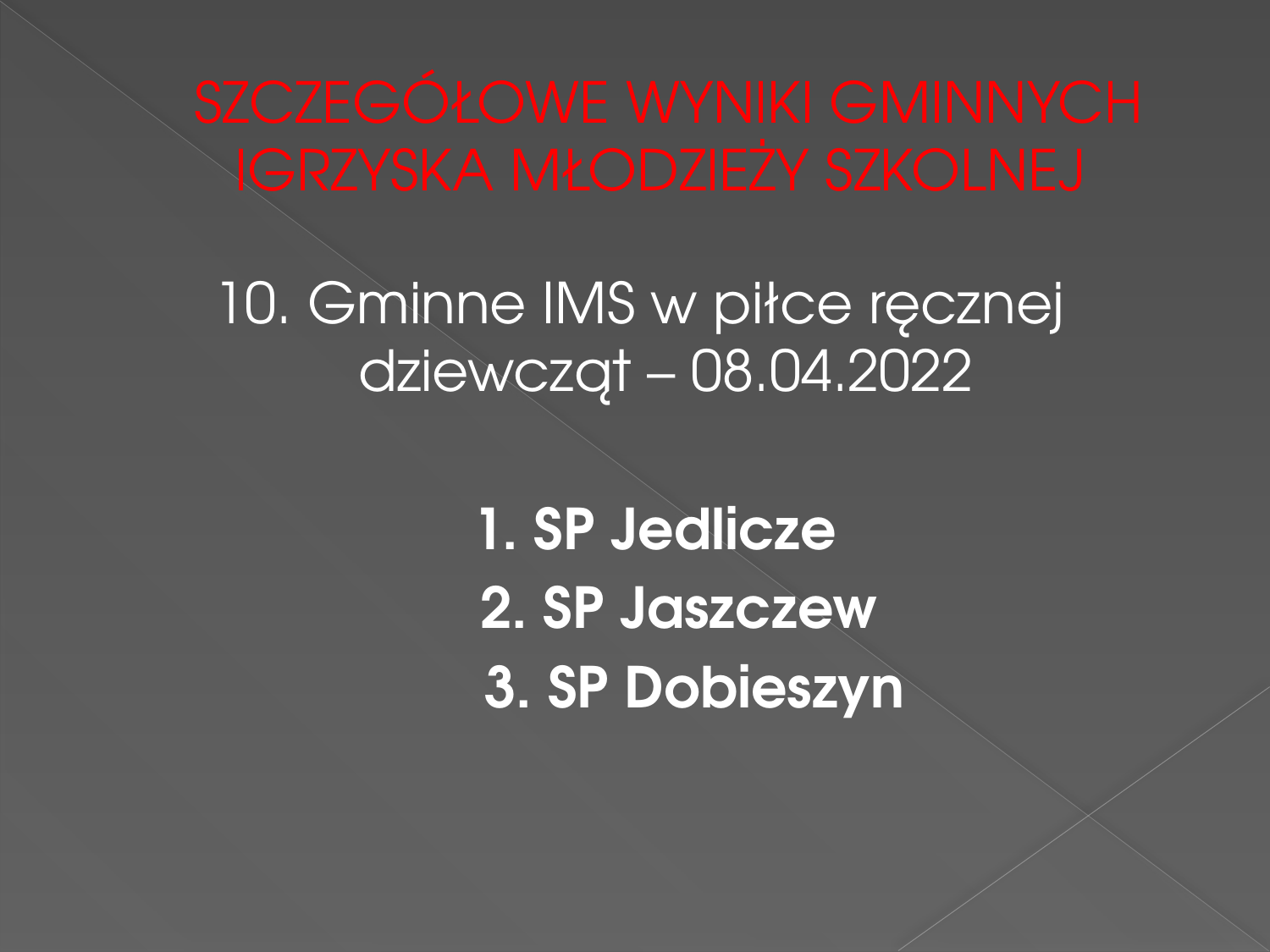

# SZCZEGÓŁOWE WYNIKI GMINNYCH IGRZYSKA MŁODZIEŻY SZKOLNEJ
10. Gminne IMS w piłce ręcznej dziewcząt – 08.04.2022

  1. SP Jedlicze
     2. SP Jaszczew
       3. SP Dobieszyn